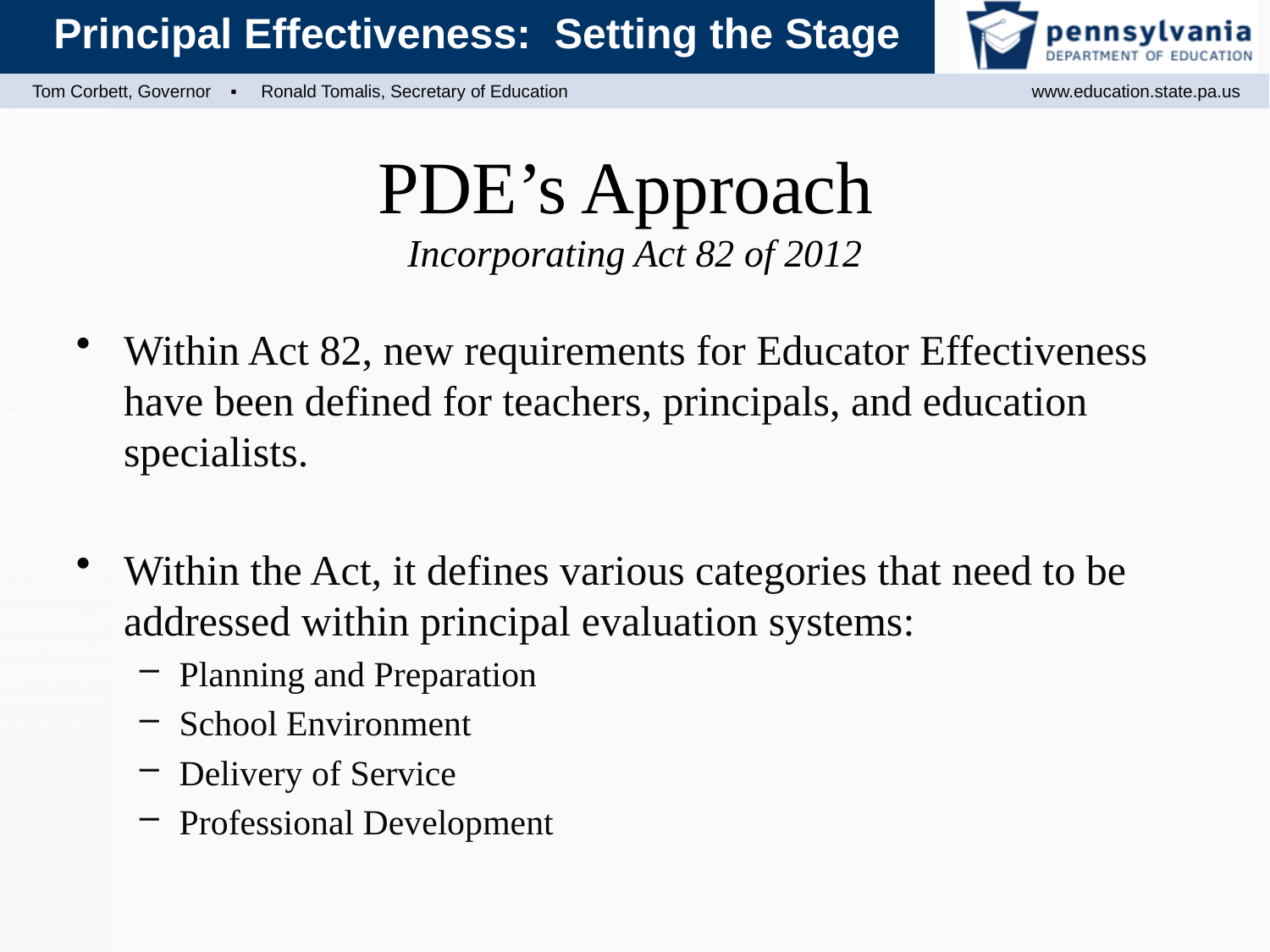

# PDE’s Approach Incorporating Act 82 of 2012
Within Act 82, new requirements for Educator Effectiveness have been defined for teachers, principals, and education specialists.

Within the Act, it defines various categories that need to be addressed within principal evaluation systems:
Planning and Preparation
School Environment
Delivery of Service
Professional Development